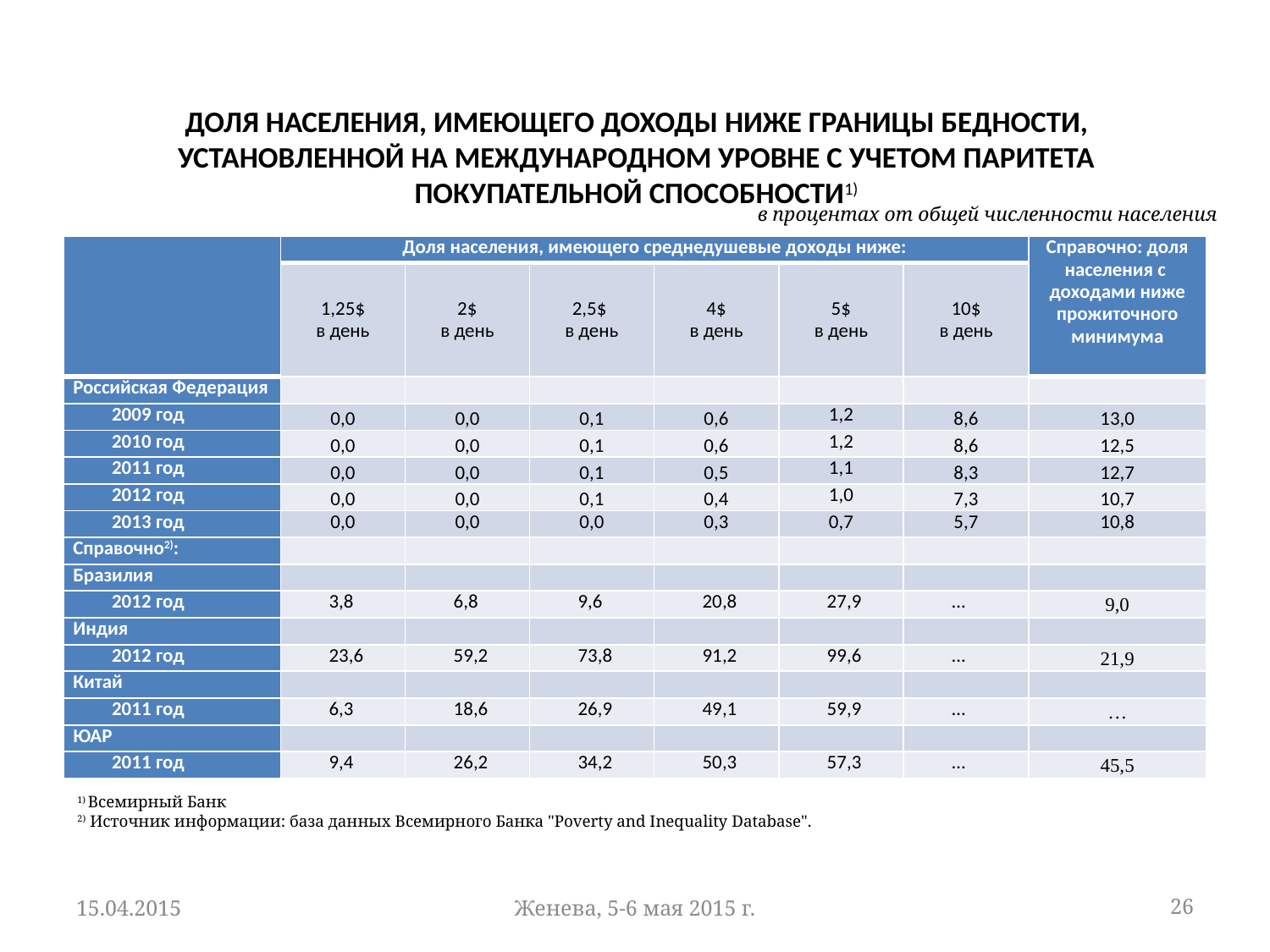

# Доля населения, имеющего доходы ниже границы бедности, установленной на международном уровне с учетом паритета покупательной способности1)
в процентах от общей численности населения

|  | Доля населения, имеющего среднедушевые доходы ниже: |  |  |  |  |  | Справочно: доля населения с доходами ниже прожиточного минимума |
| --- | --- | --- | --- | --- | --- | --- | --- |
|  | 1,25$ в день | 2$ в день | 2,5$ в день | 4$ в день | 5$ в день | 10$ в день |  |
| Российская Федерация |  |  |  |  |  |  |  |
| 2009 год | 0,0 | 0,0 | 0,1 | 0,6 | 1,2 | 8,6 | 13,0 |
| 2010 год | 0,0 | 0,0 | 0,1 | 0,6 | 1,2 | 8,6 | 12,5 |
| 2011 год | 0,0 | 0,0 | 0,1 | 0,5 | 1,1 | 8,3 | 12,7 |
| 2012 год | 0,0 | 0,0 | 0,1 | 0,4 | 1,0 | 7,3 | 10,7 |
| 2013 год | 0,0 | 0,0 | 0,0 | 0,3 | 0,7 | 5,7 | 10,8 |
| Справочно2): |  |  |  |  |  |  |  |
| Бразилия |  |  |  |  |  |  |  |
| 2012 год | 3,8 | 6,8 | 9,6 | 20,8 | 27,9 | … | 9,0 |
| Индия |  |  |  |  |  |  |  |
| 2012 год | 23,6 | 59,2 | 73,8 | 91,2 | 99,6 | … | 21,9 |
| Китай |  |  |  |  |  |  |  |
| 2011 год | 6,3 | 18,6 | 26,9 | 49,1 | 59,9 | … | … |
| ЮАР |  |  |  |  |  |  |  |
| 2011 год | 9,4 | 26,2 | 34,2 | 50,3 | 57,3 | … | 45,5 |
1) Всемирный Банк
2) Источник информации: база данных Всемирного Банка "Poverty and Inequality Database".
15.04.2015
Женева, 5-6 мая 2015 г.
26